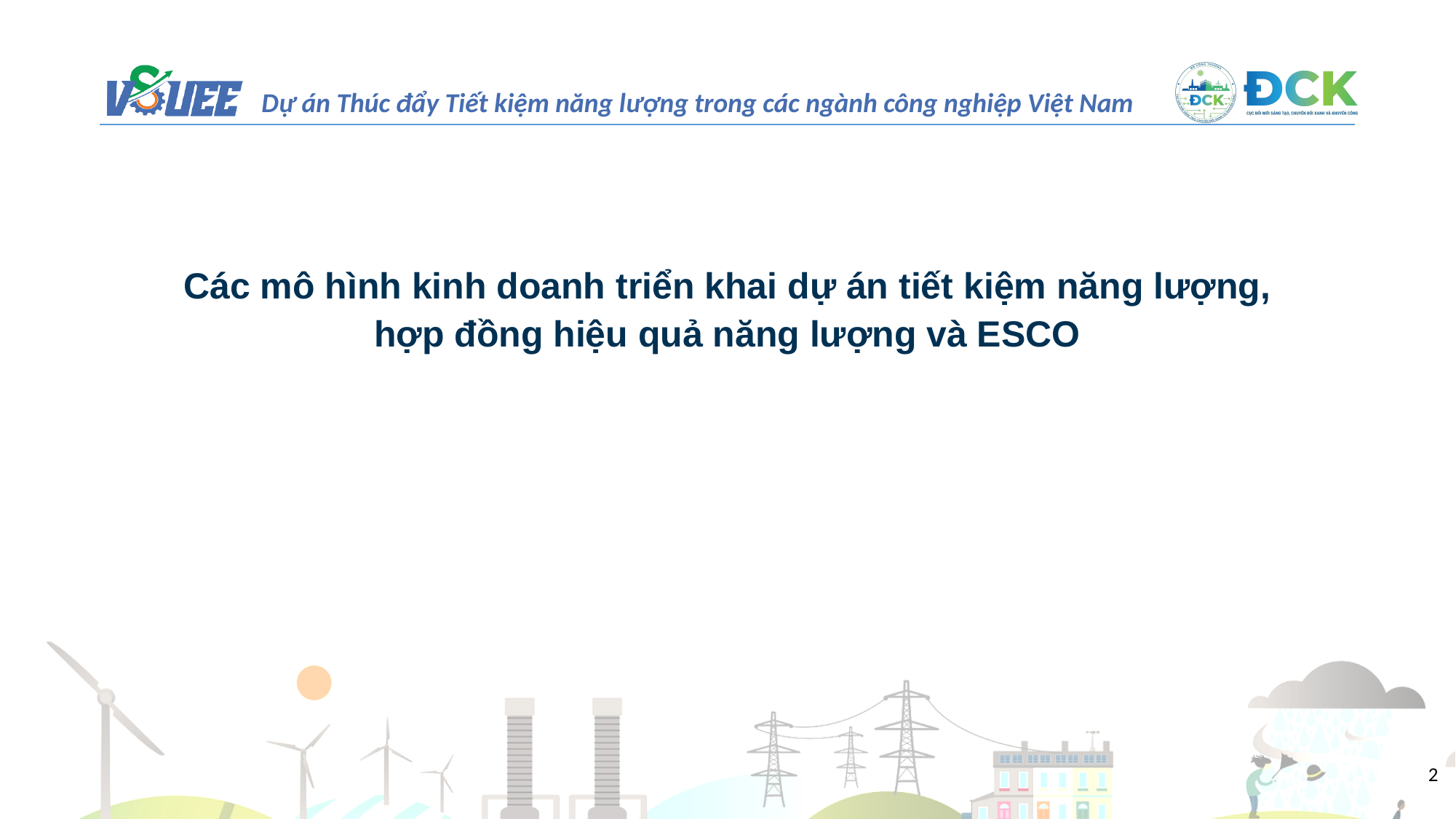

Các mô hình kinh doanh triển khai dự án tiết kiệm năng lượng, hợp đồng hiệu quả năng lượng và ESCO
2